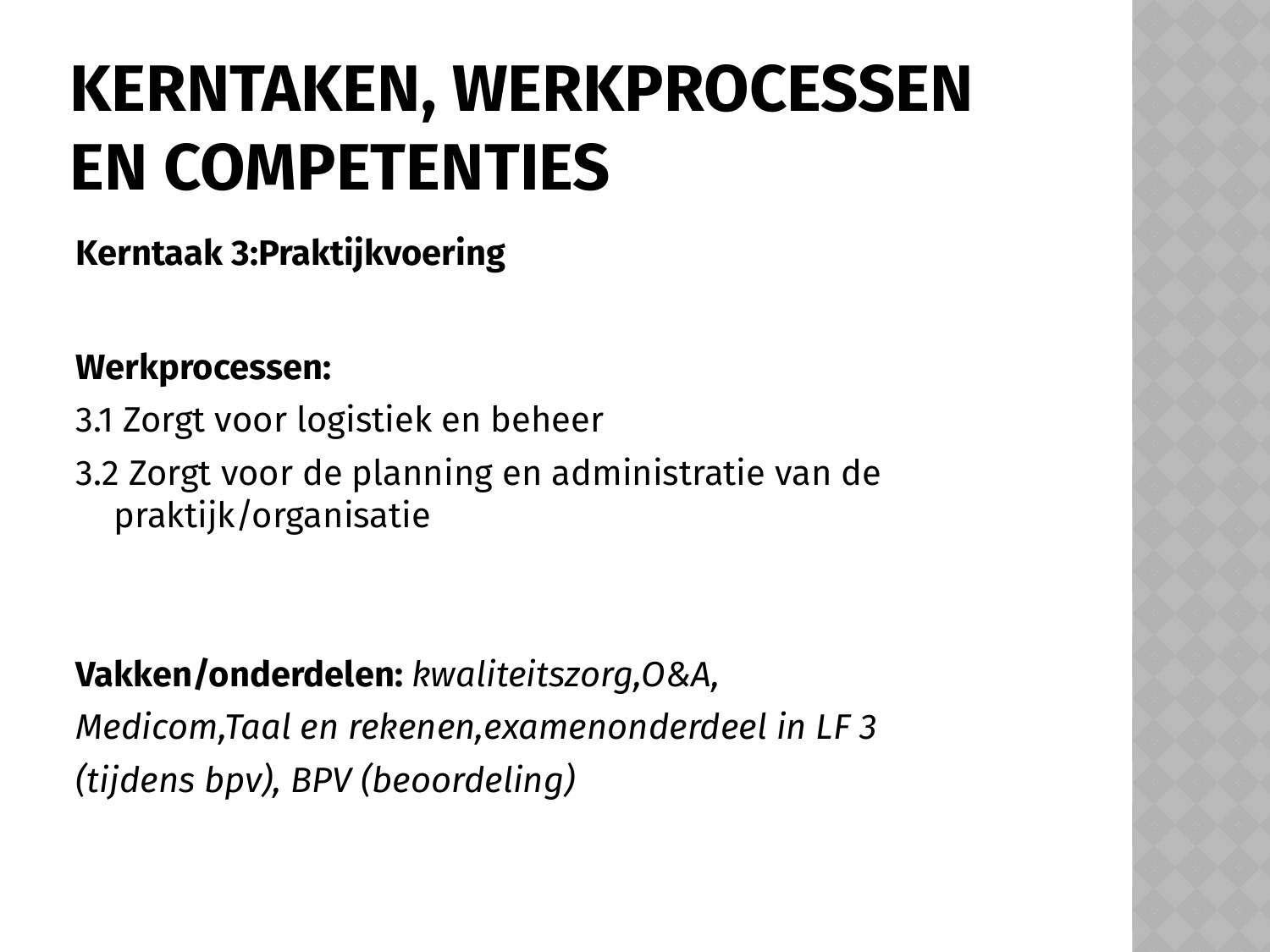

# Kerntaken, werkprocessen en competenties
Kerntaak 3:Praktijkvoering

Werkprocessen:
3.1 Zorgt voor logistiek en beheer
3.2 Zorgt voor de planning en administratie van de praktijk/organisatie

Vakken/onderdelen: kwaliteitszorg,O&A,
Medicom,Taal en rekenen,examenonderdeel in LF 3
(tijdens bpv), BPV (beoordeling)